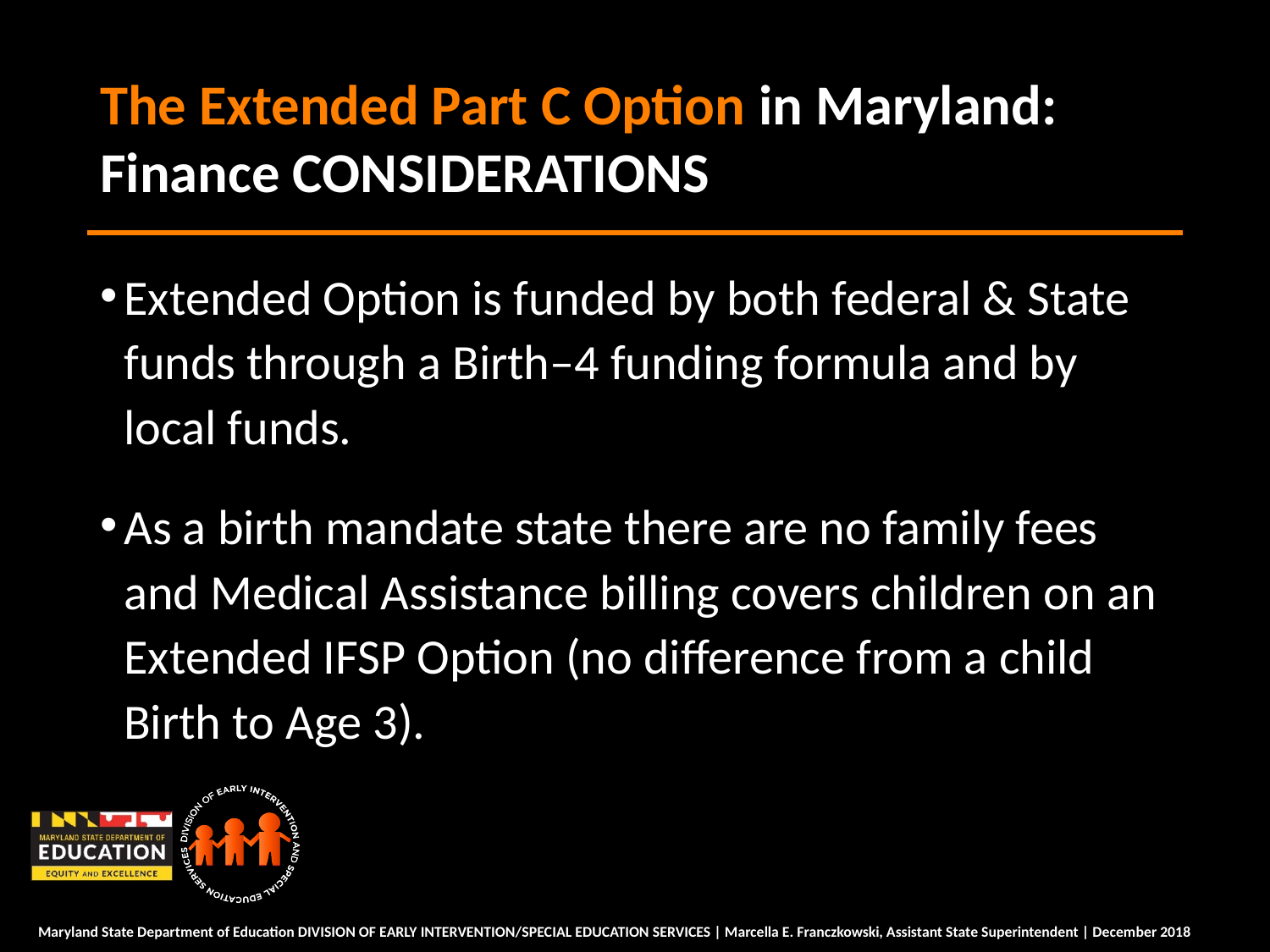

# The Extended Part C Option in Maryland: Finance CONSIDERATIONS
Extended Option is funded by both federal & State funds through a Birth–4 funding formula and by local funds.
As a birth mandate state there are no family fees and Medical Assistance billing covers children on an Extended IFSP Option (no difference from a child Birth to Age 3).

Maryland State Department of Education DIVISION OF EARLY INTERVENTION/SPECIAL EDUCATION SERVICES | Marcella E. Franczkowski, Assistant State Superintendent | December 2018